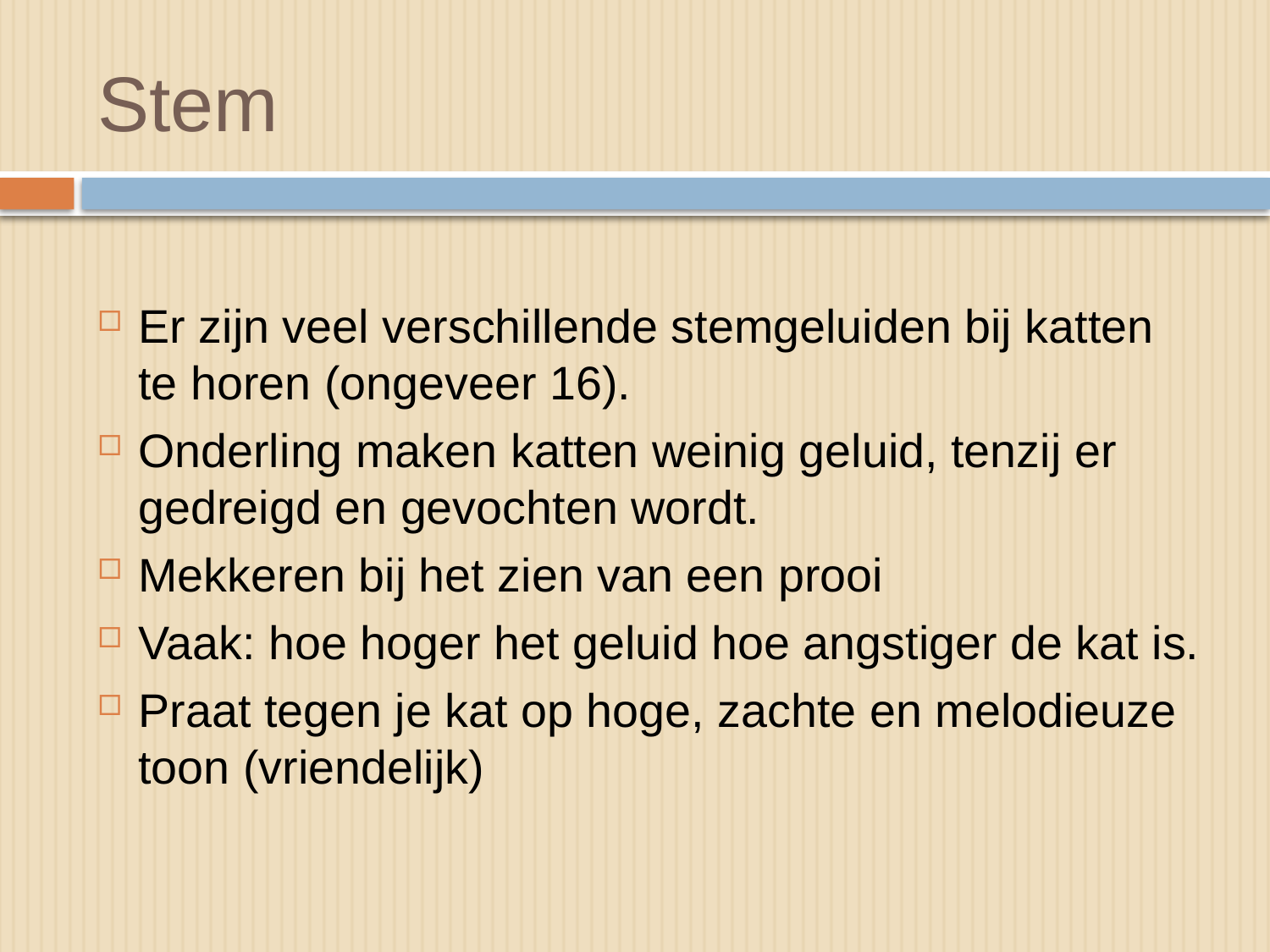

# Stem

Er zijn veel verschillende stemgeluiden bij katten te horen (ongeveer 16).
Onderling maken katten weinig geluid, tenzij er gedreigd en gevochten wordt.
Mekkeren bij het zien van een prooi
Vaak: hoe hoger het geluid hoe angstiger de kat is.
Praat tegen je kat op hoge, zachte en melodieuze toon (vriendelijk)